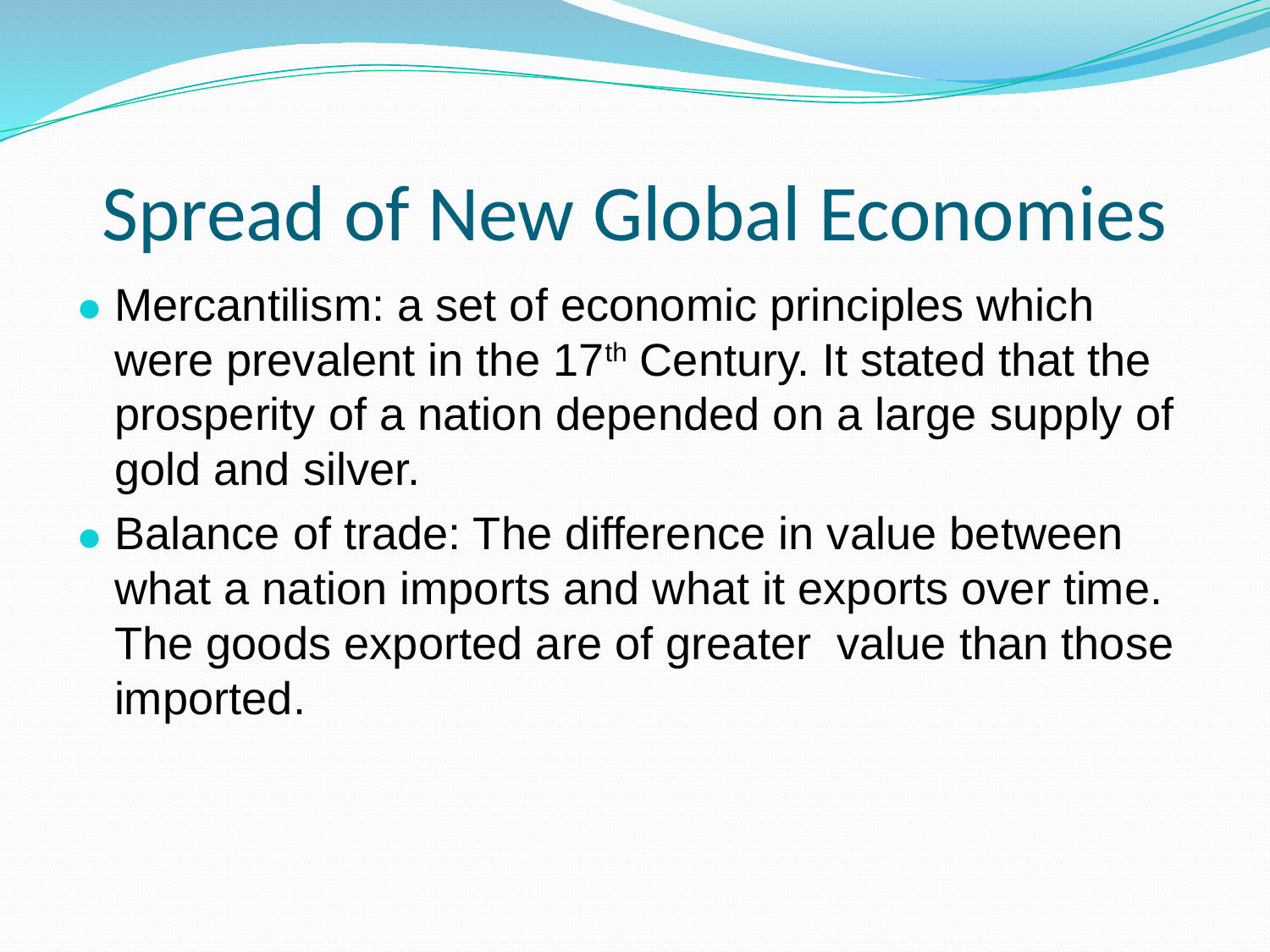

# Spread of New Global Economies
Mercantilism: a set of economic principles which were prevalent in the 17th Century. It stated that the prosperity of a nation depended on a large supply of gold and silver.
Balance of trade: The difference in value between what a nation imports and what it exports over time. The goods exported are of greater  value than those imported.